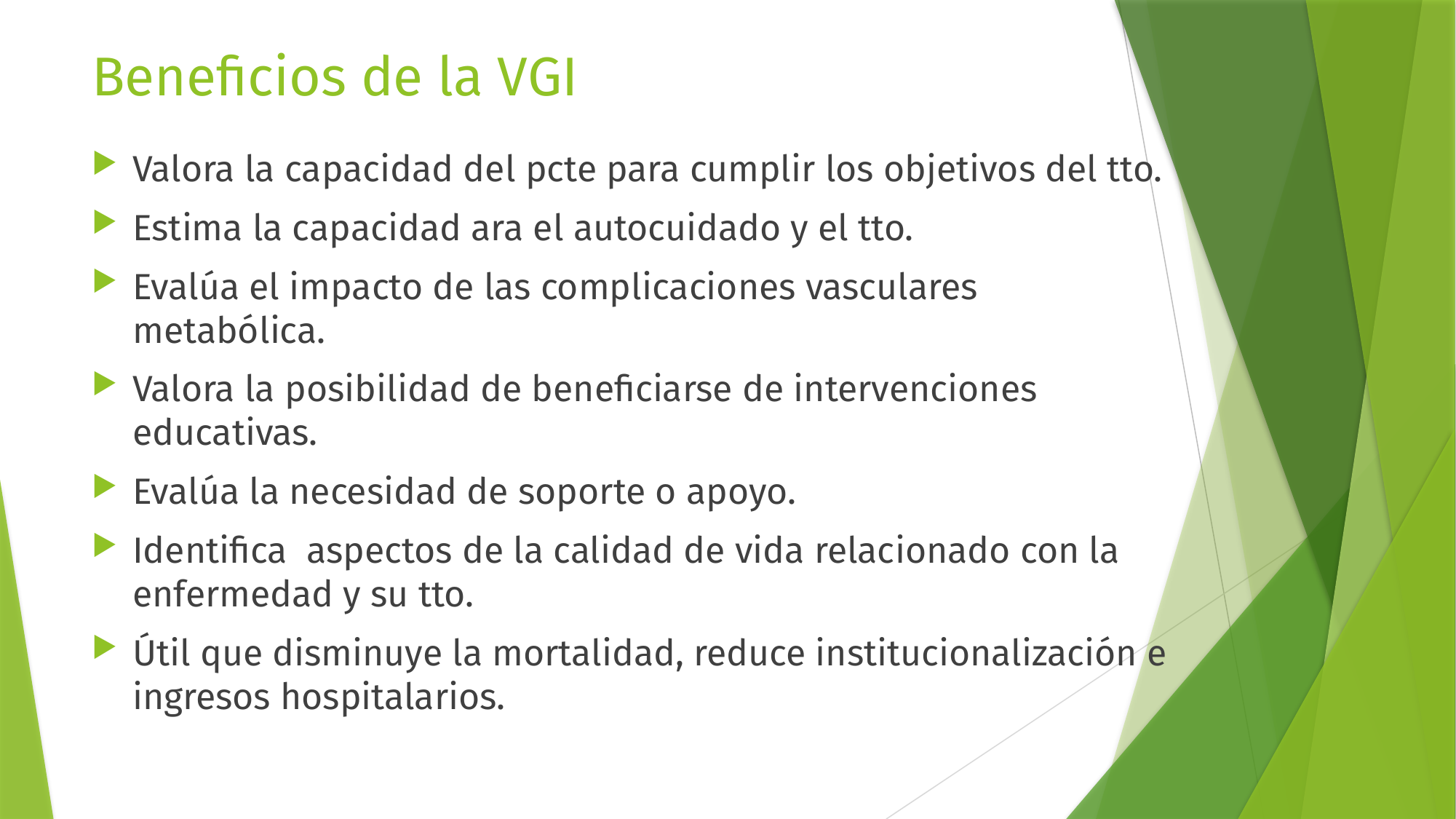

# Beneficios de la VGI
Valora la capacidad del pcte para cumplir los objetivos del tto.
Estima la capacidad ara el autocuidado y el tto.
Evalúa el impacto de las complicaciones vasculares metabólica.
Valora la posibilidad de beneficiarse de intervenciones educativas.
Evalúa la necesidad de soporte o apoyo.
Identifica  aspectos de la calidad de vida relacionado con la enfermedad y su tto.
Útil que disminuye la mortalidad, reduce institucionalización e ingresos hospitalarios.